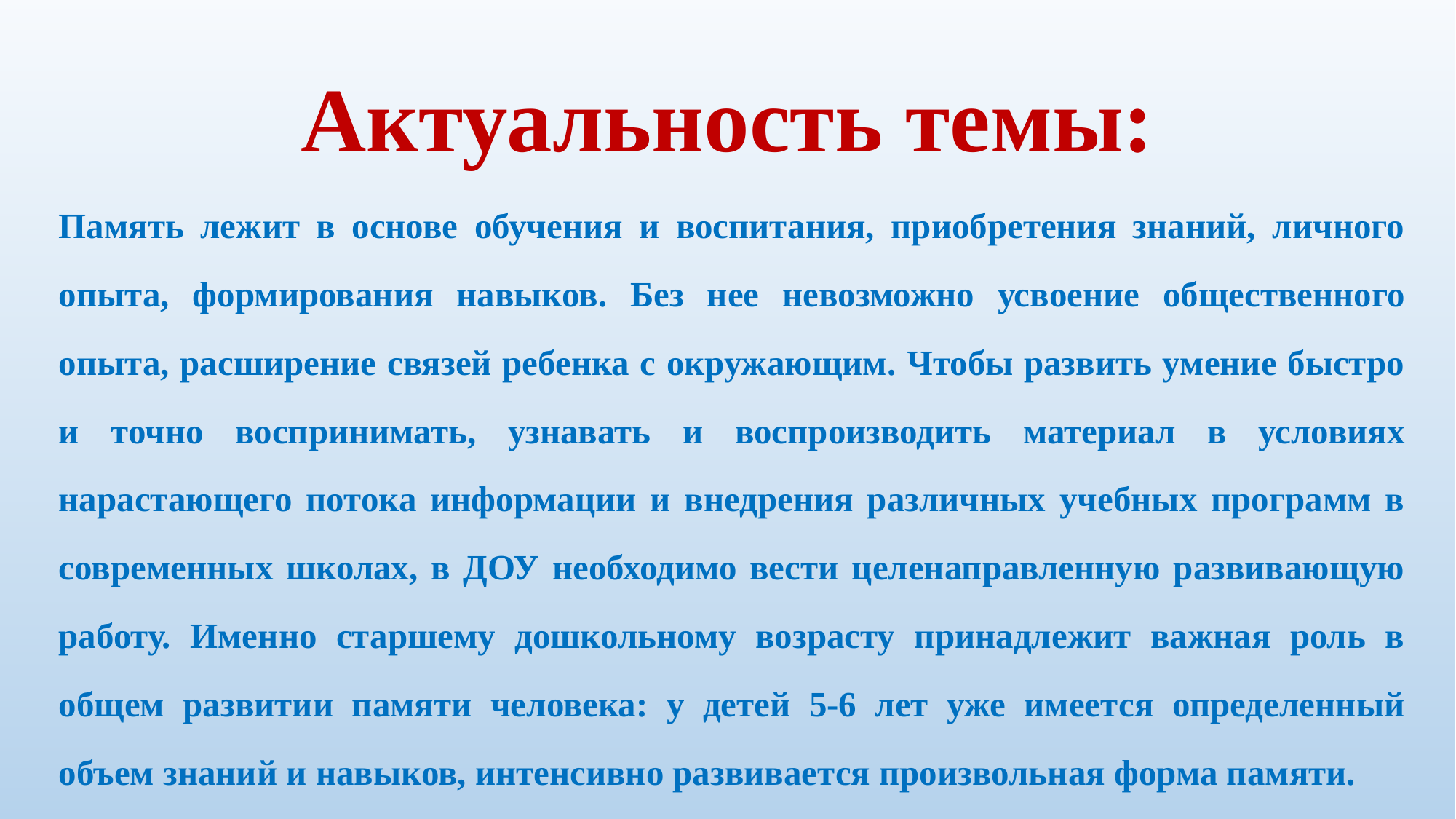

# Актуальность темы:
Память лежит в основе обучения и воспитания, приобретения знаний, личного опыта, формирования навыков. Без нее невозможно усвоение общественного опыта, расширение связей ребенка с окружающим. Чтобы развить умение быстро и точно воспринимать, узнавать и воспроизводить материал в условиях нарастающего потока информации и внедрения различных учебных программ в современных школах, в ДОУ необходимо вести целенаправленную развивающую работу. Именно старшему дошкольному возрасту принадлежит важная роль в общем развитии памяти человека: у детей 5-6 лет уже имеется определенный объем знаний и навыков, интенсивно развивается произвольная форма памяти.